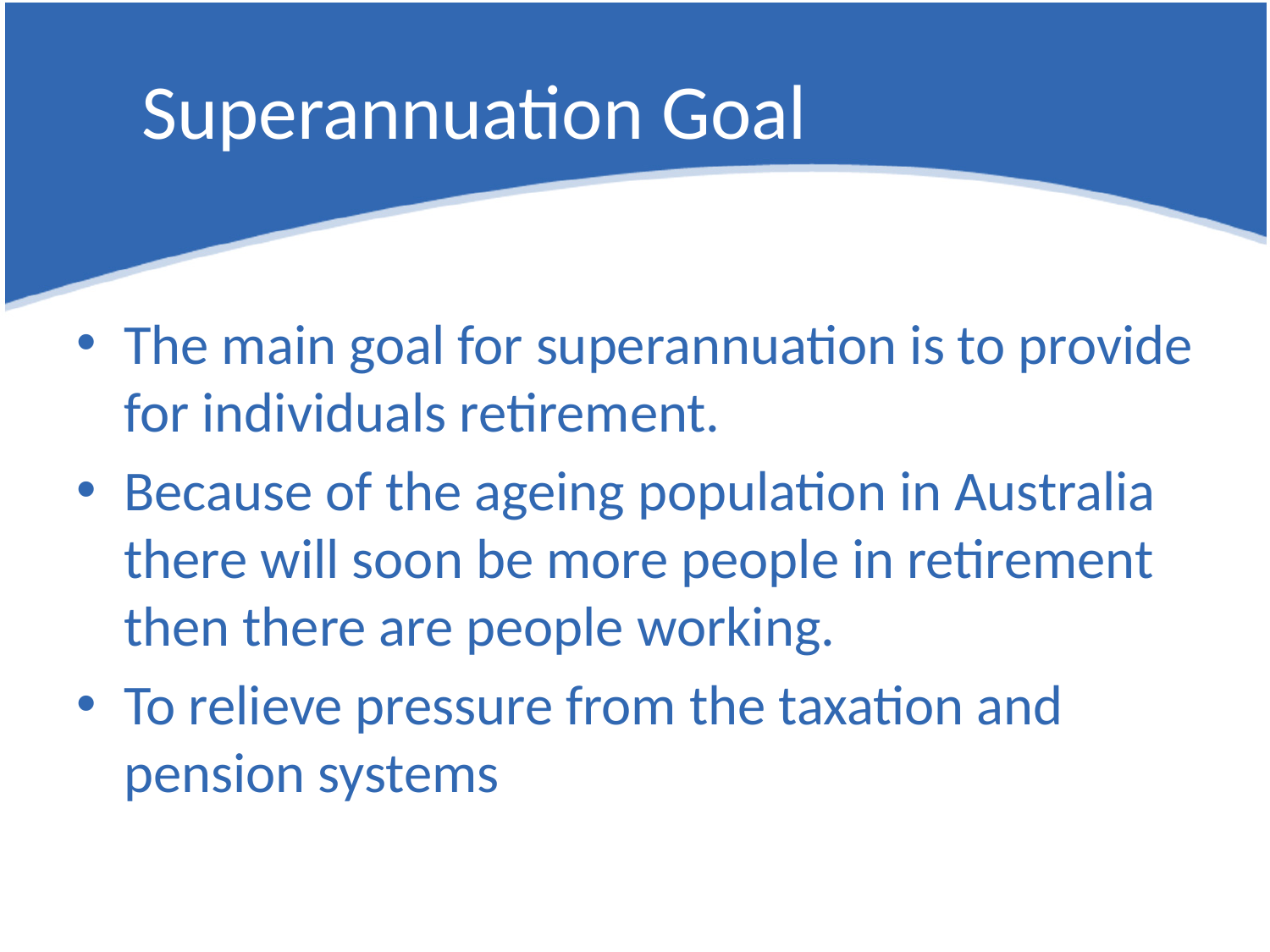

# Superannuation Goal
The main goal for superannuation is to provide for individuals retirement.
Because of the ageing population in Australia there will soon be more people in retirement then there are people working.
To relieve pressure from the taxation and pension systems